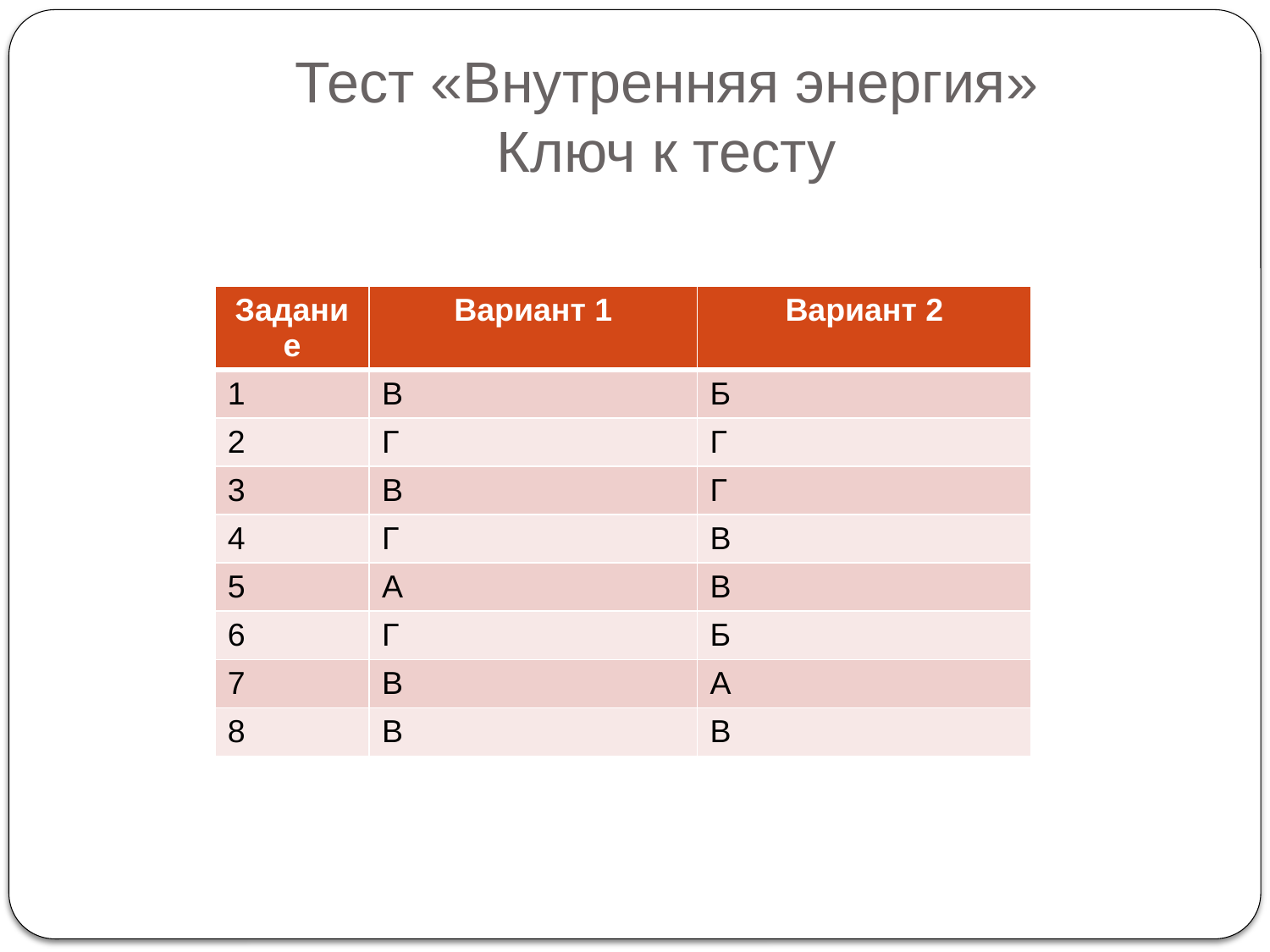

# Тест «Внутренняя энергия» Ключ к тесту

| Задание | Вариант 1 | Вариант 2 |
| --- | --- | --- |
| 1 | В | Б |
| 2 | Г | Г |
| 3 | В | Г |
| 4 | Г | В |
| 5 | А | В |
| 6 | Г | Б |
| 7 | В | А |
| 8 | В | В |